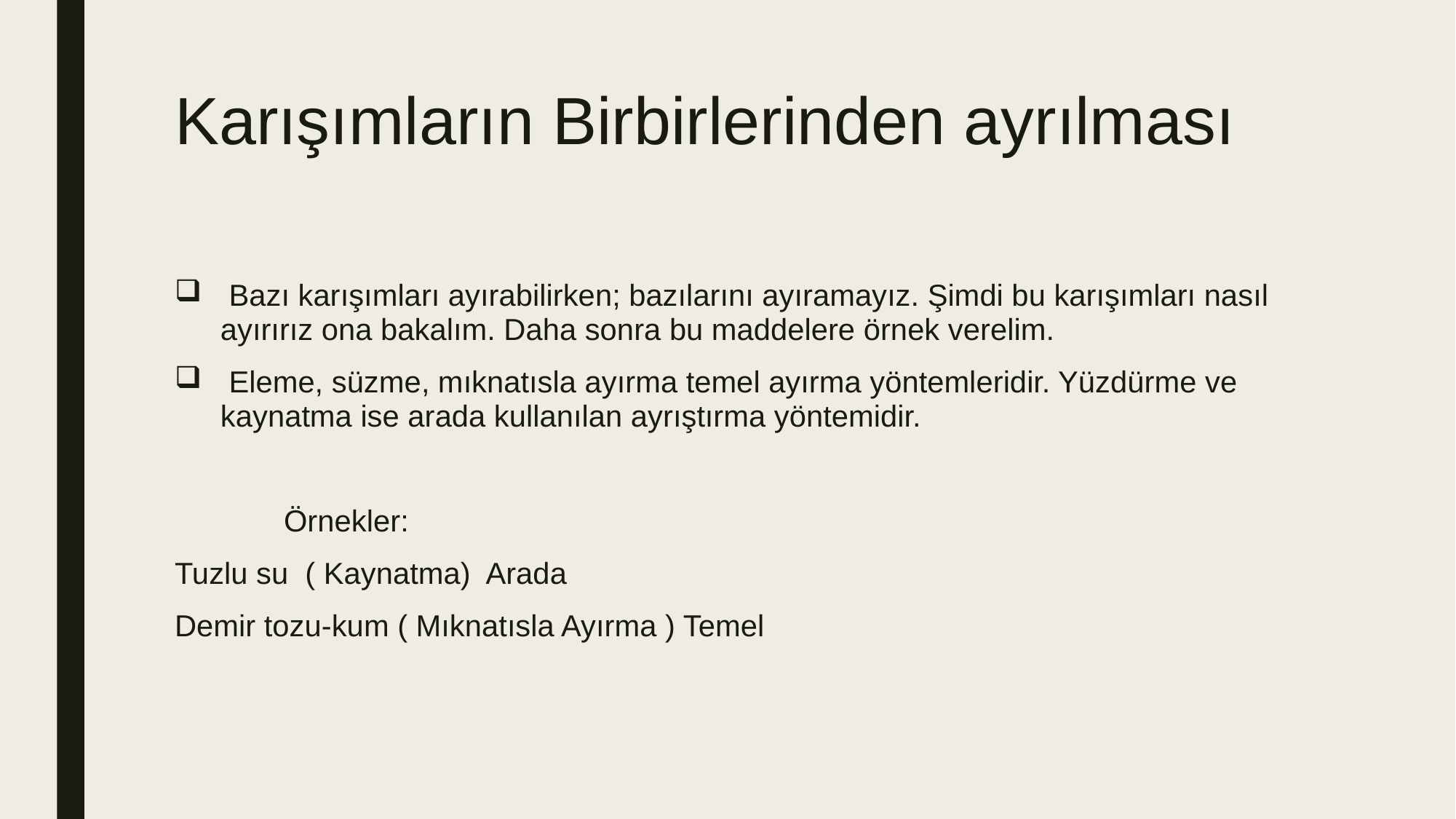

# Karışımların Birbirlerinden ayrılması
 Bazı karışımları ayırabilirken; bazılarını ayıramayız. Şimdi bu karışımları nasıl ayırırız ona bakalım. Daha sonra bu maddelere örnek verelim.
 Eleme, süzme, mıknatısla ayırma temel ayırma yöntemleridir. Yüzdürme ve kaynatma ise arada kullanılan ayrıştırma yöntemidir.

	Örnekler:
Tuzlu su  ( Kaynatma)  Arada
Demir tozu-kum ( Mıknatısla Ayırma ) Temel